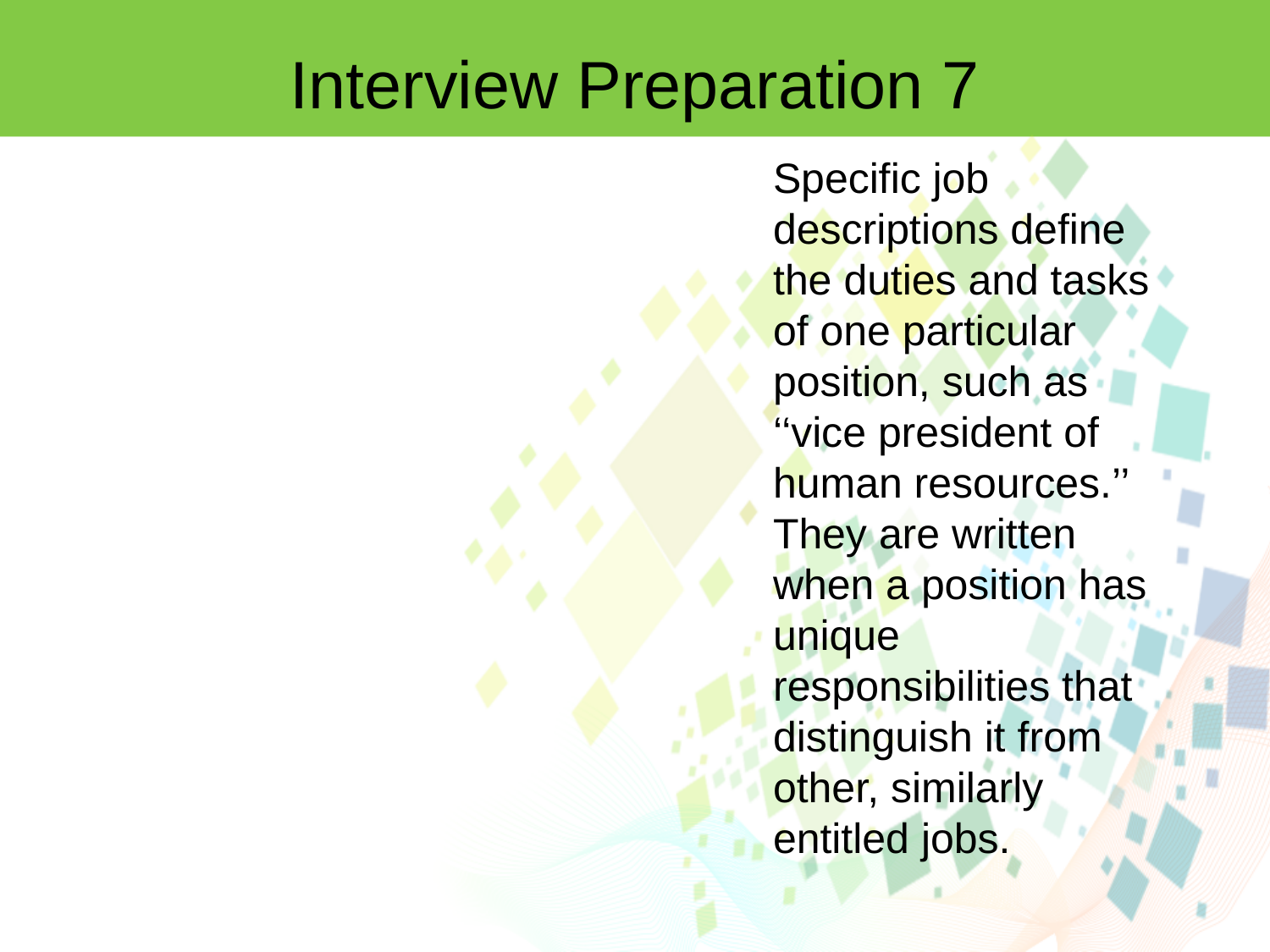

Interview Preparation 7
Specific job descriptions define the duties and tasks of one particular
position, such as ‘‘vice president of human resources.’’ They are written when a position has unique responsibilities that distinguish it from other, similarly entitled jobs.